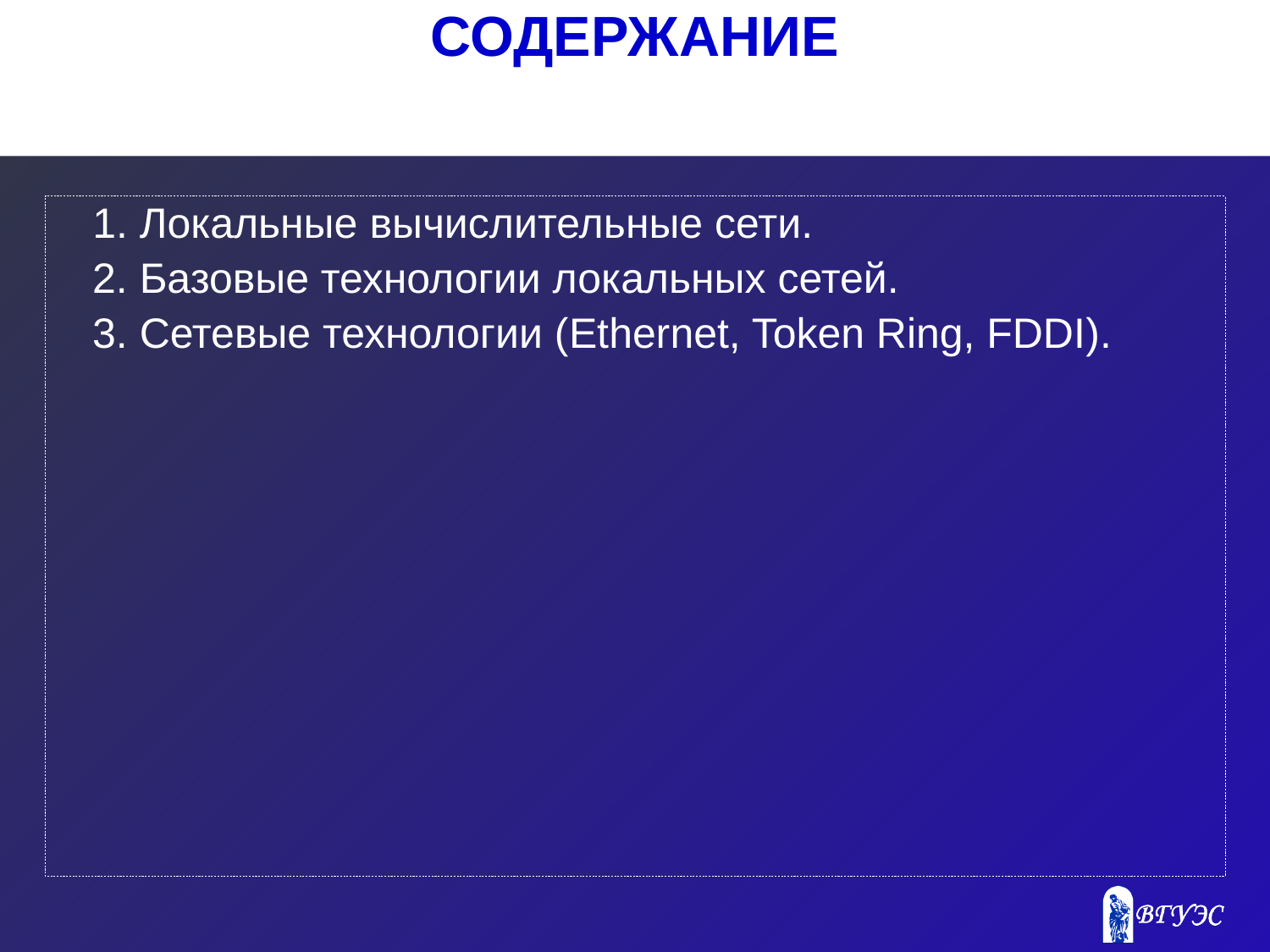

СОДЕРЖАНИЕ

	1. Локальные вычислительные сети.
    2. Базовые технологии локальных сетей.
    3. Сетевые технологии (Ethernet, Token Ring, FDDI).

2